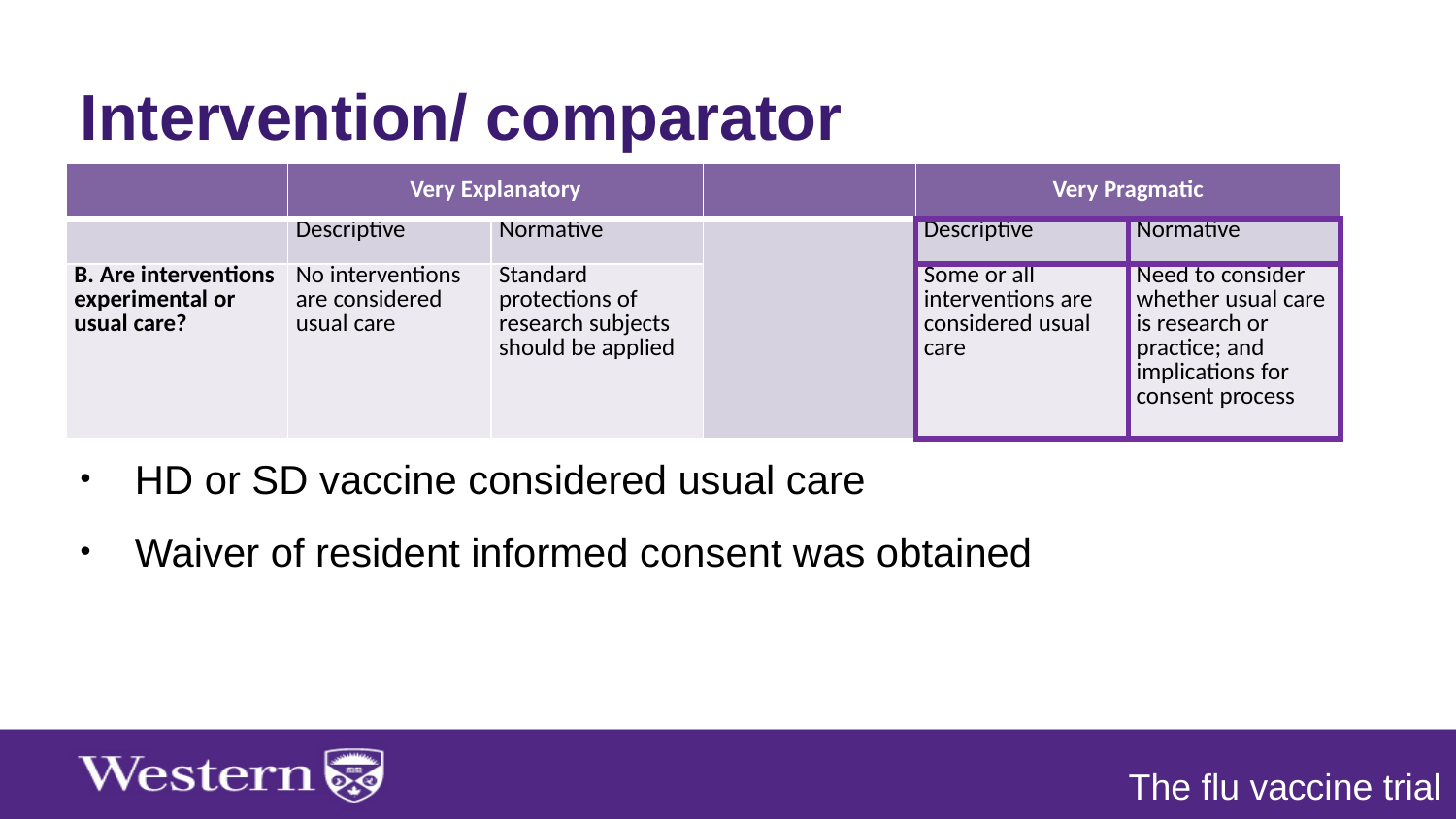

Intervention/ comparator

HD or SD vaccine considered usual care
Waiver of resident informed consent was obtained
|  | Very Explanatory |  |  | Very Pragmatic |  |
| --- | --- | --- | --- | --- | --- |
|  | Descriptive | Normative |  | Descriptive | Normative |
| B. Are interventions experimental or usual care? | No interventions are considered usual care | Standard protections of research subjects should be applied |  | Some or all interventions are considered usual care | Need to consider whether usual care is research or practice; and implications for consent process |

The flu vaccine trial